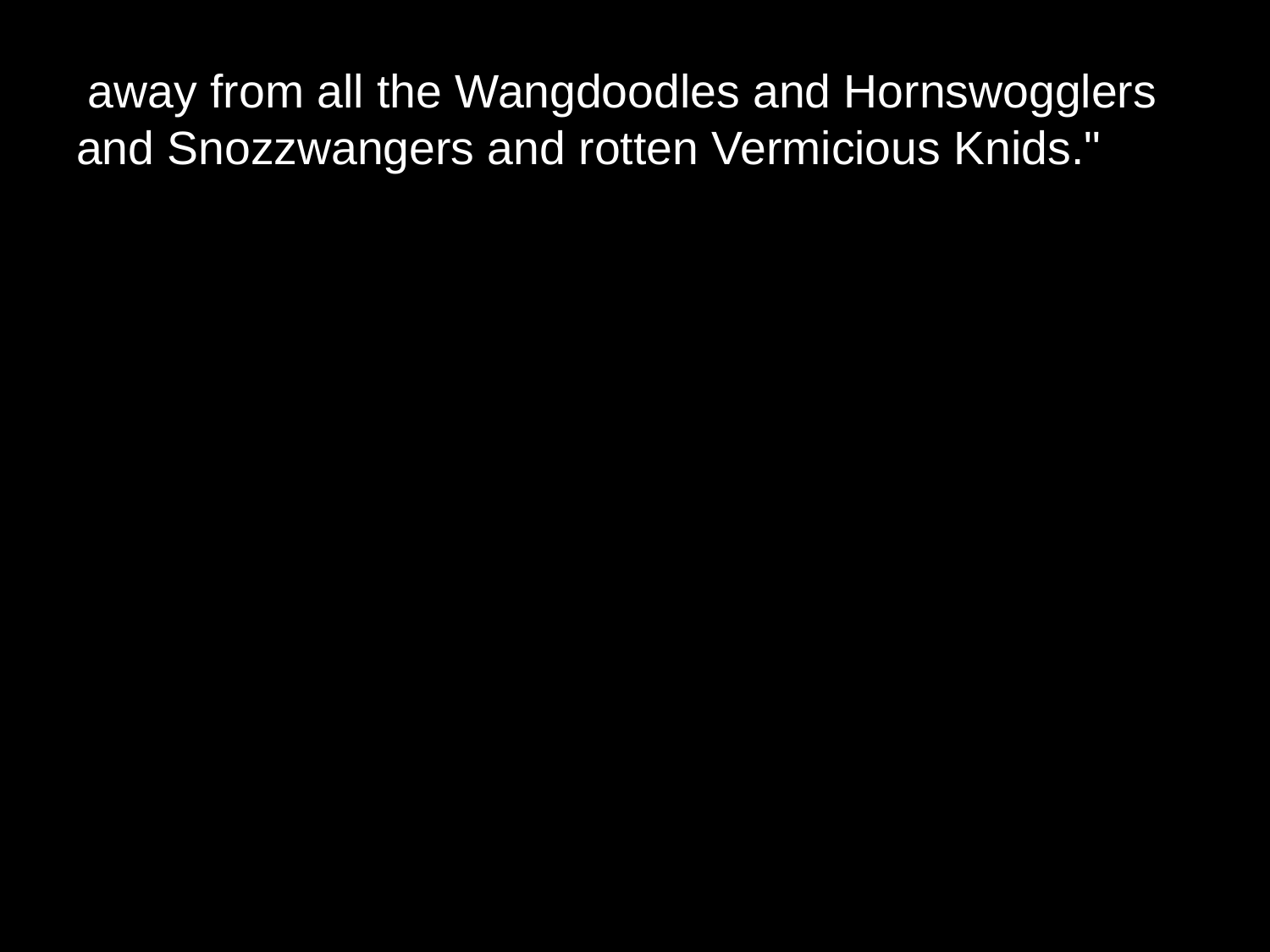

# away from all the Wangdoodles and Hornswogglers and Snozzwangers and rotten Vermicious Knids."